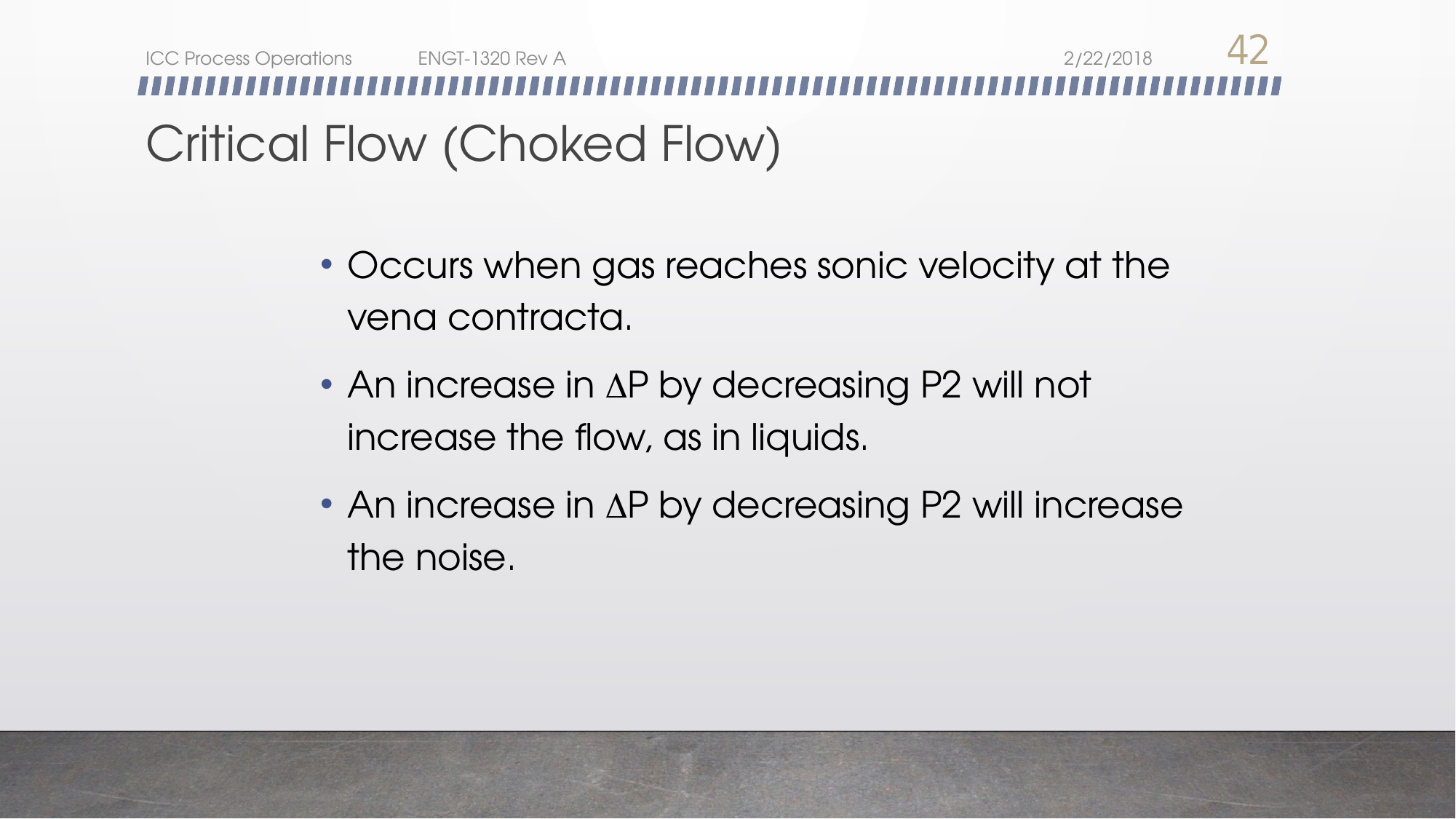

42
ICC Process Operations             ENGT-1320 Rev A
2/22/2018
# Critical Flow (Choked Flow)
Occurs when gas reaches sonic velocity at the vena contracta.
An increase in ΔP by decreasing P2 will not increase the flow, as in liquids.
An increase in ΔP by decreasing P2 will increase the noise.